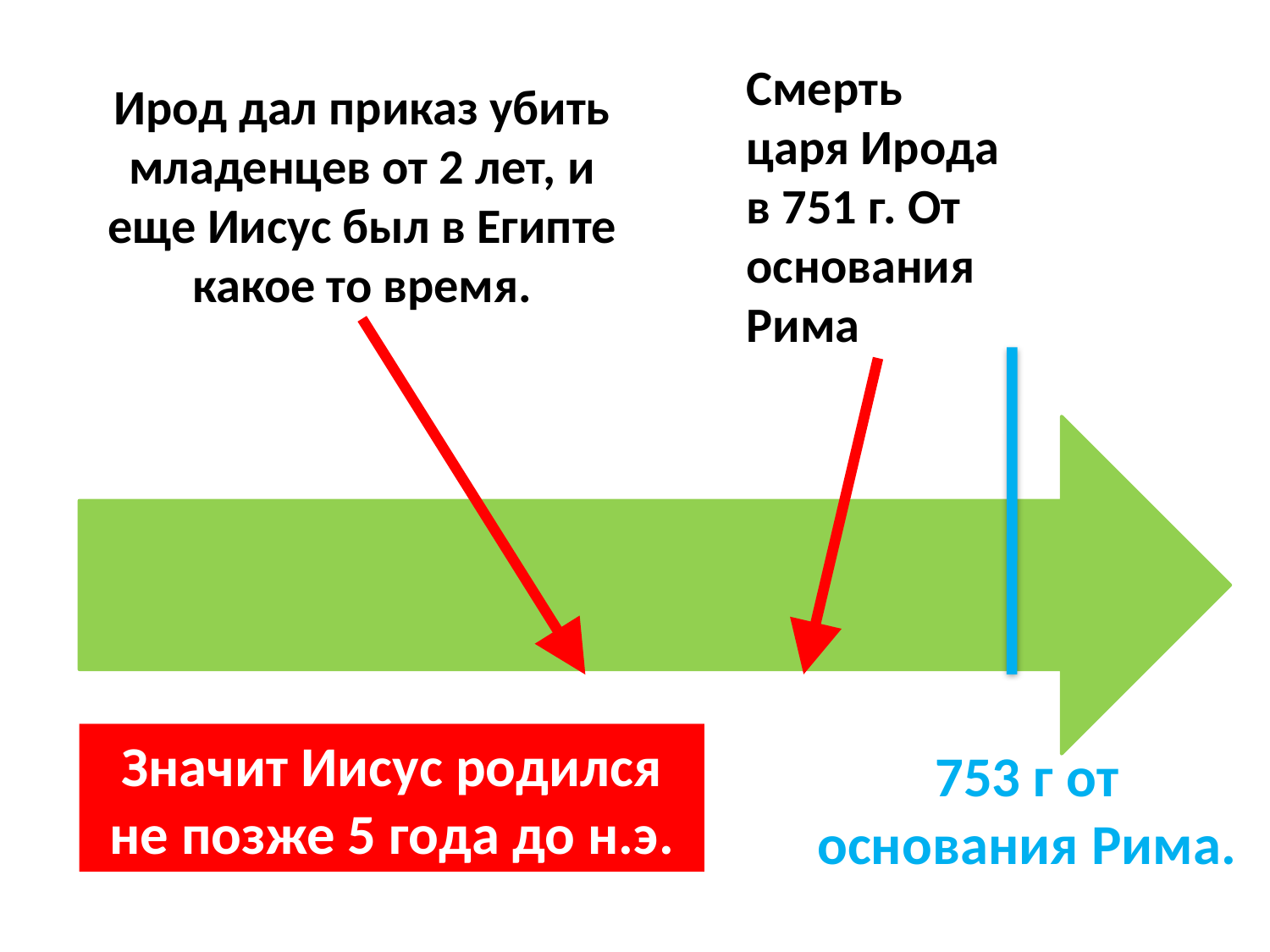

Смерть царя Ирода в 751 г. От основания Рима
Ирод дал приказ убить младенцев от 2 лет, и еще Иисус был в Египте какое то время.

Значит Иисус родился не позже 5 года до н.э.
753 г от основания Рима.